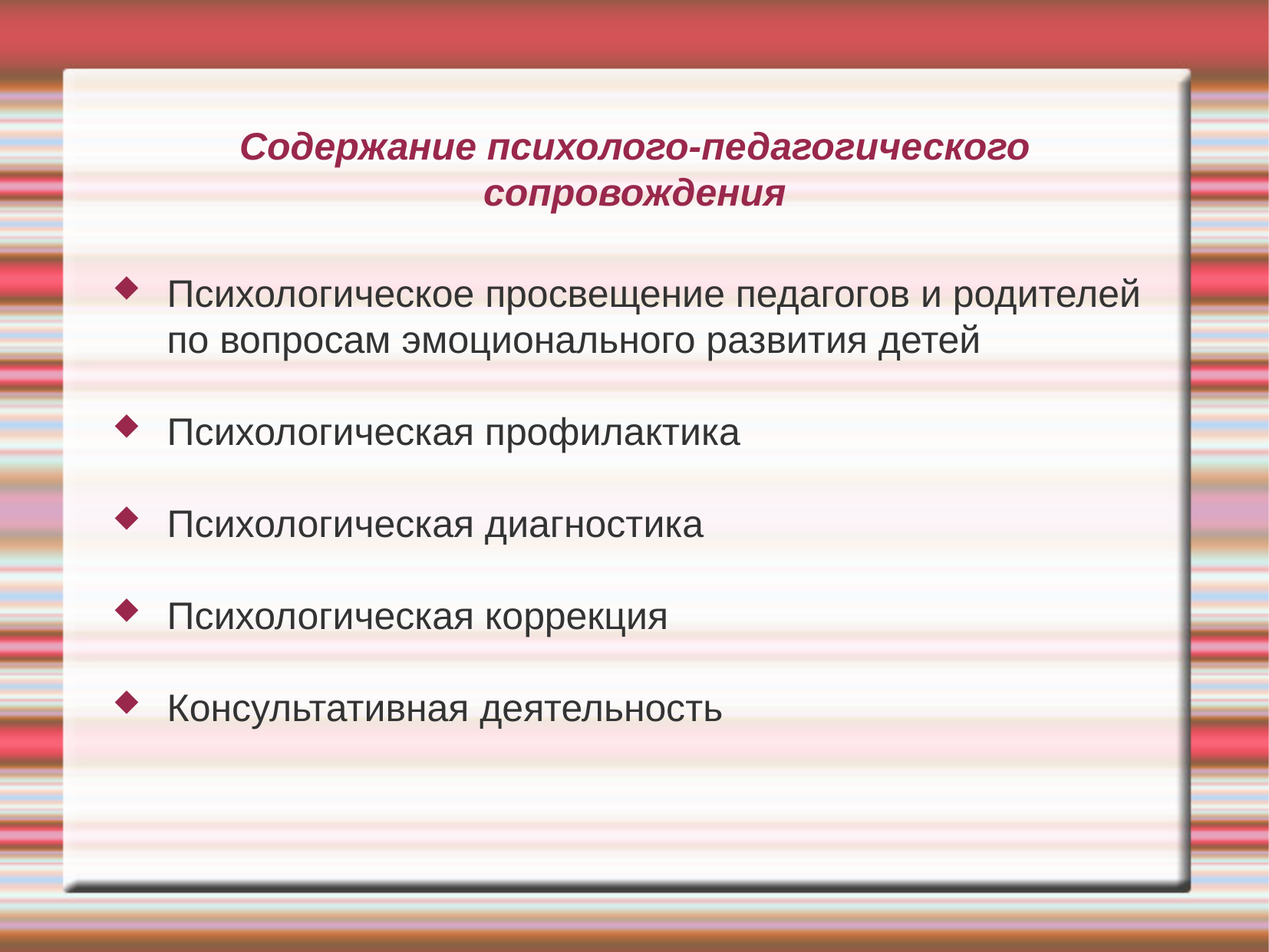

Содержание психолого-педагогического сопровождения
Психологическое просвещение педагогов и родителей по вопросам эмоционального развития детей

Психологическая профилактика

Психологическая диагностика

Психологическая коррекция

Консультативная деятельность